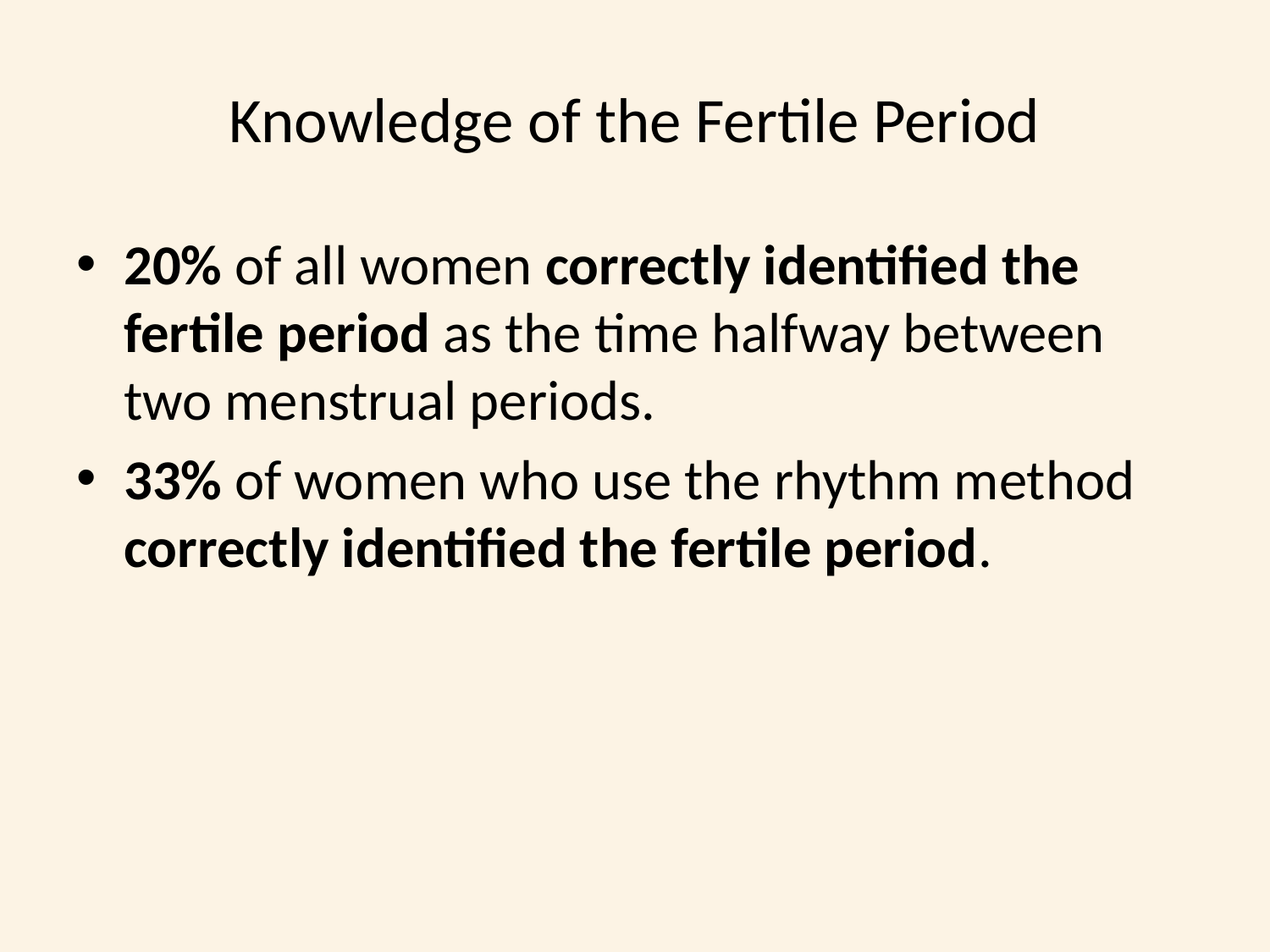

# Knowledge of the Fertile Period
20% of all women correctly identified the fertile period as the time halfway between two menstrual periods.
33% of women who use the rhythm method correctly identified the fertile period.